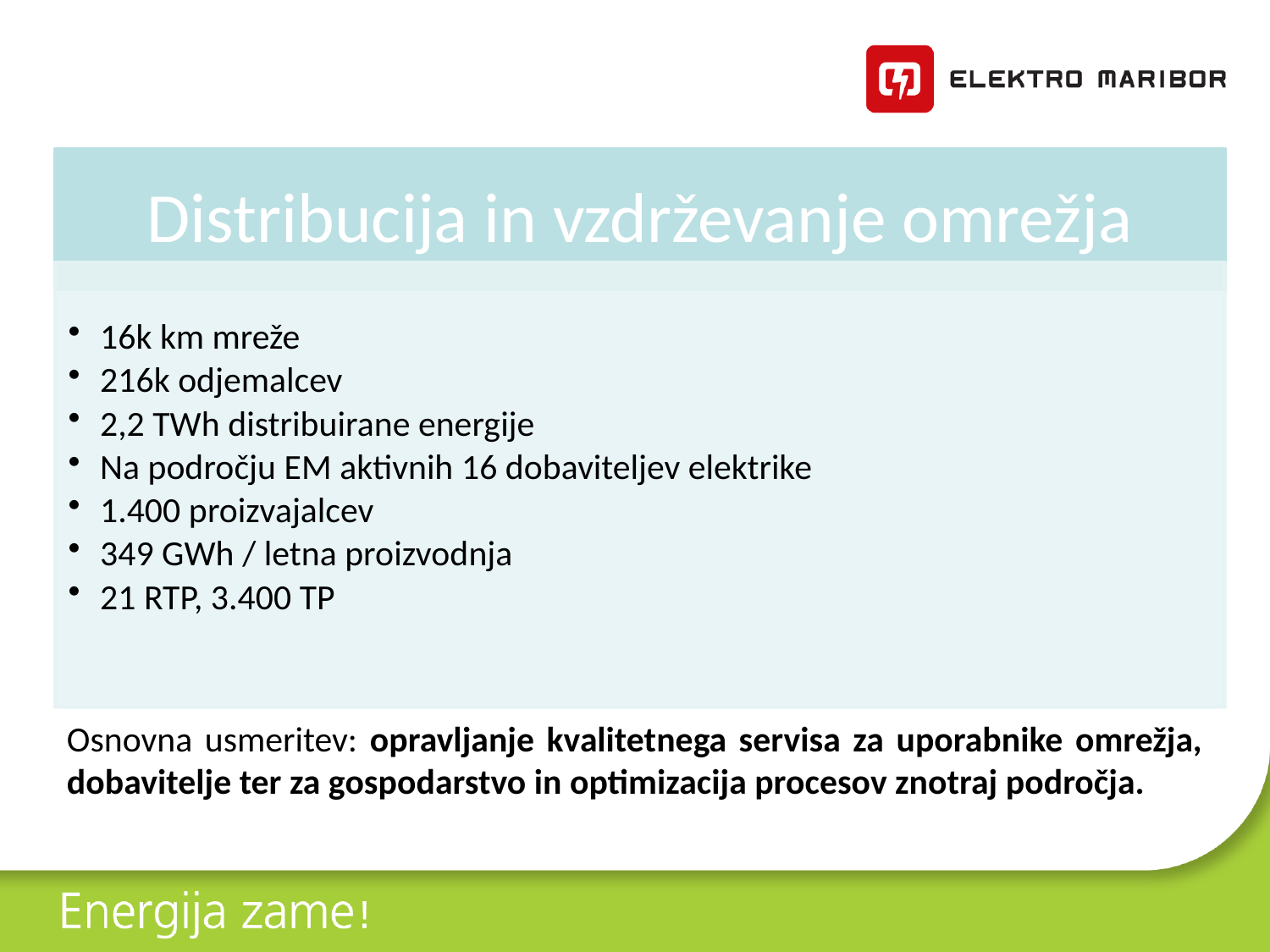

Distribucija in vzdrževanje omrežja

16k km mreže
216k odjemalcev
2,2 TWh distribuirane energije
Na področju EM aktivnih 16 dobaviteljev elektrike
1.400 proizvajalcev
349 GWh / letna proizvodnja
21 RTP, 3.400 TP
Osnovna usmeritev: opravljanje kvalitetnega servisa za uporabnike omrežja, dobavitelje ter za gospodarstvo in optimizacija procesov znotraj področja.